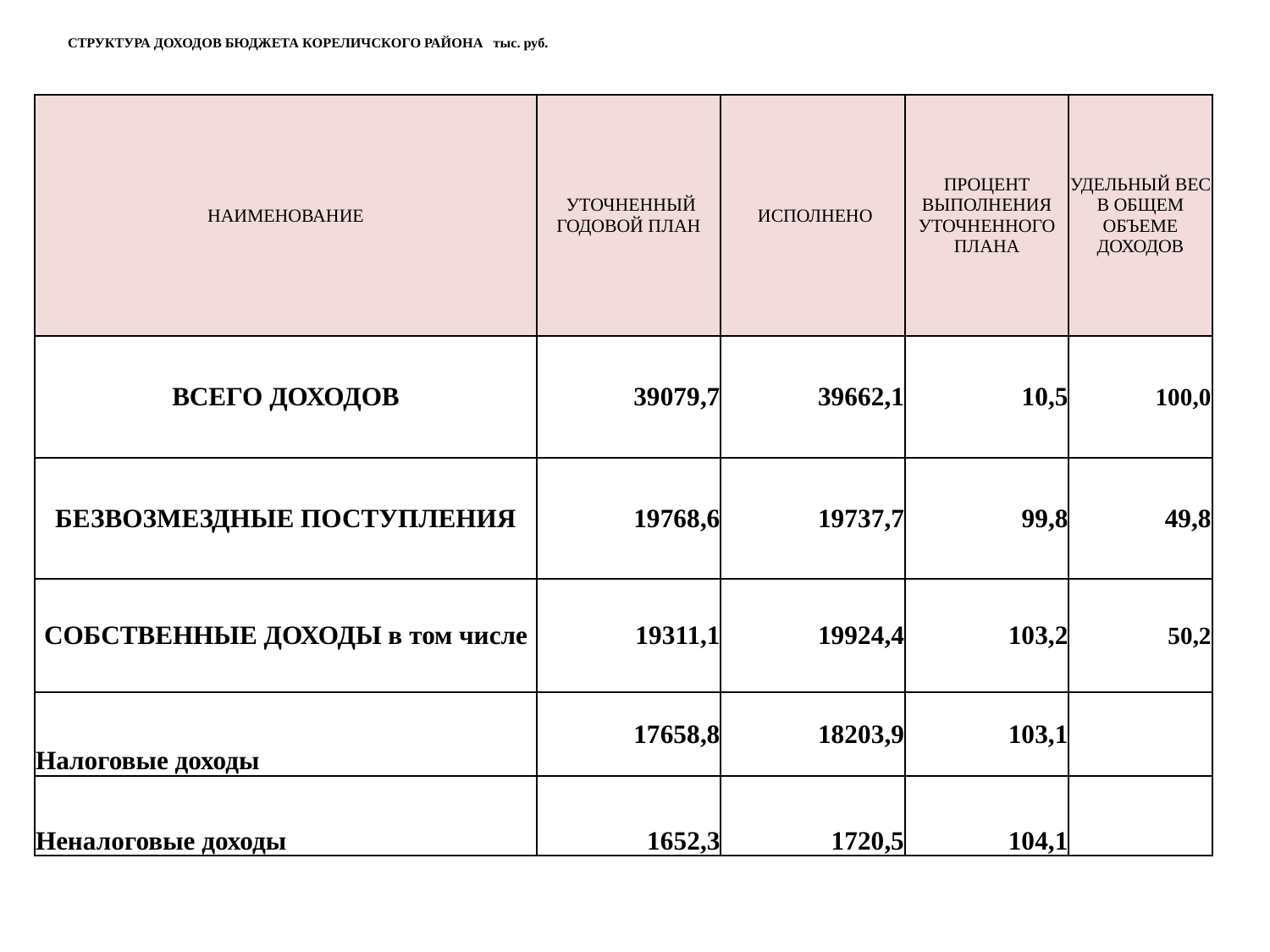

# СТРУКТУРА ДОХОДОВ БЮДЖЕТА КОРЕЛИЧСКОГО РАЙОНА   тыс. руб.
| НАИМЕНОВАНИЕ | УТОЧНЕННЫЙ ГОДОВОЙ ПЛАН | ИСПОЛНЕНО | ПРОЦЕНТ ВЫПОЛНЕНИЯ УТОЧНЕННОГО ПЛАНА | УДЕЛЬНЫЙ ВЕС В ОБЩЕМ ОБЪЕМЕ ДОХОДОВ |
| --- | --- | --- | --- | --- |
| ВСЕГО ДОХОДОВ | 39079,7 | 39662,1 | 10,5 | 100,0 |
| БЕЗВОЗМЕЗДНЫЕ ПОСТУПЛЕНИЯ | 19768,6 | 19737,7 | 99,8 | 49,8 |
| СОБСТВЕННЫЕ ДОХОДЫ в том числе | 19311,1 | 19924,4 | 103,2 | 50,2 |
| Налоговые доходы | 17658,8 | 18203,9 | 103,1 |  |
| Неналоговые доходы | 1652,3 | 1720,5 | 104,1 |  |